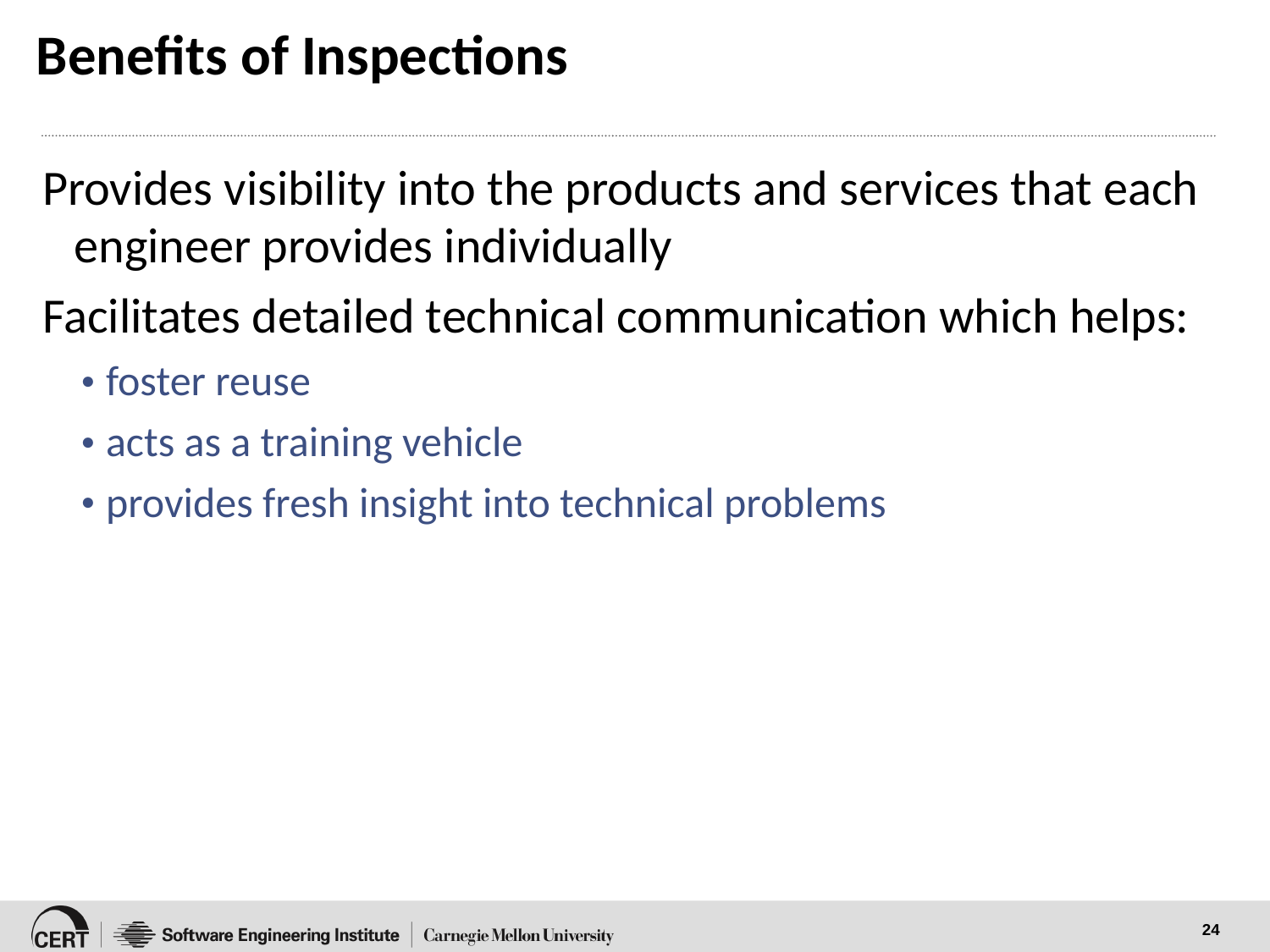

# Benefits of Inspections
Provides visibility into the products and services that each engineer provides individually
Facilitates detailed technical communication which helps:
foster reuse
acts as a training vehicle
provides fresh insight into technical problems